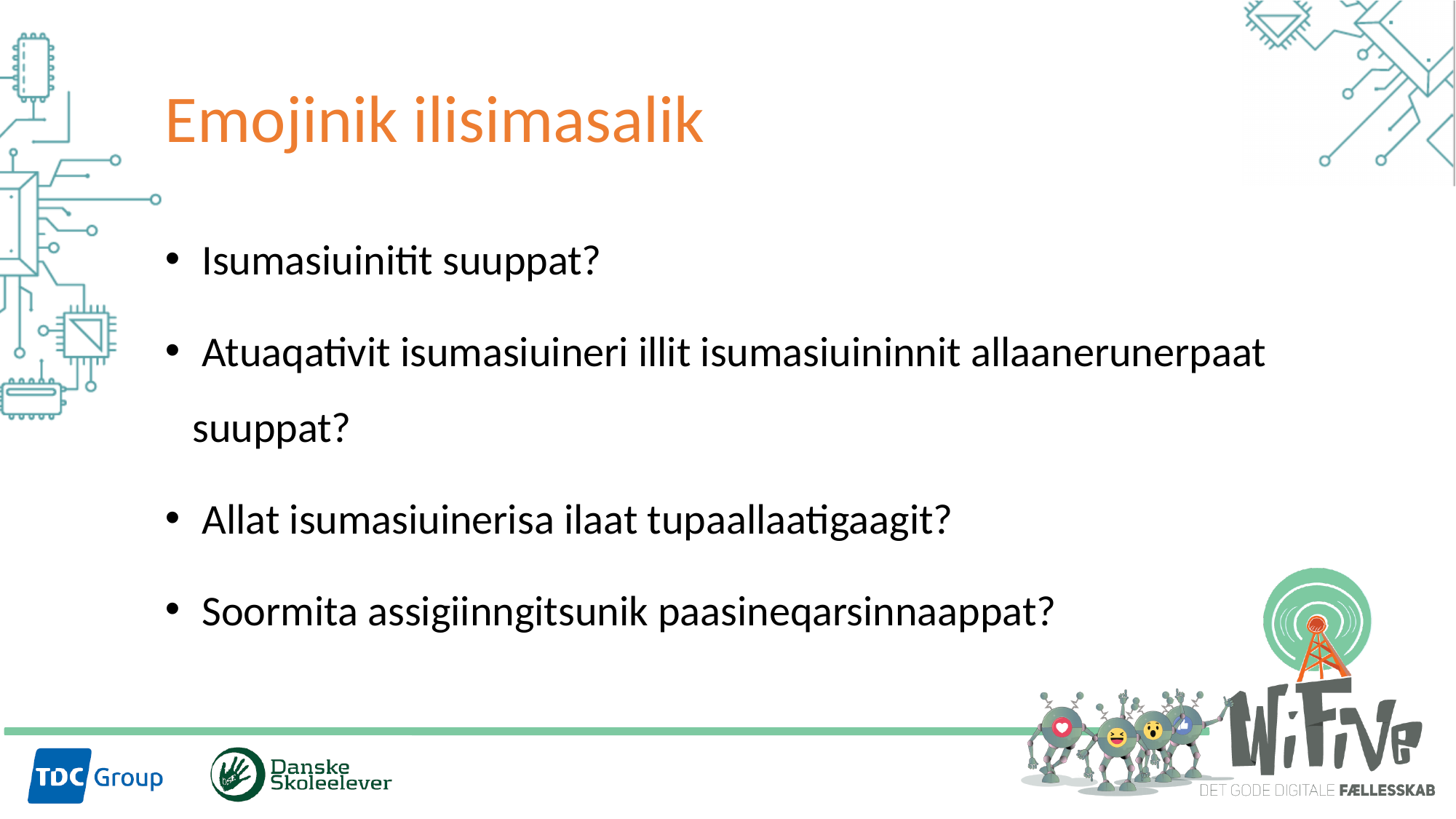

# Emojinik ilisimasalik
 Isumasiuinitit suuppat?
 Atuaqativit isumasiuineri illit isumasiuininnit allaanerunerpaat suuppat?
 Allat isumasiuinerisa ilaat tupaallaatigaagit?
 Soormita assigiinngitsunik paasineqarsinnaappat?